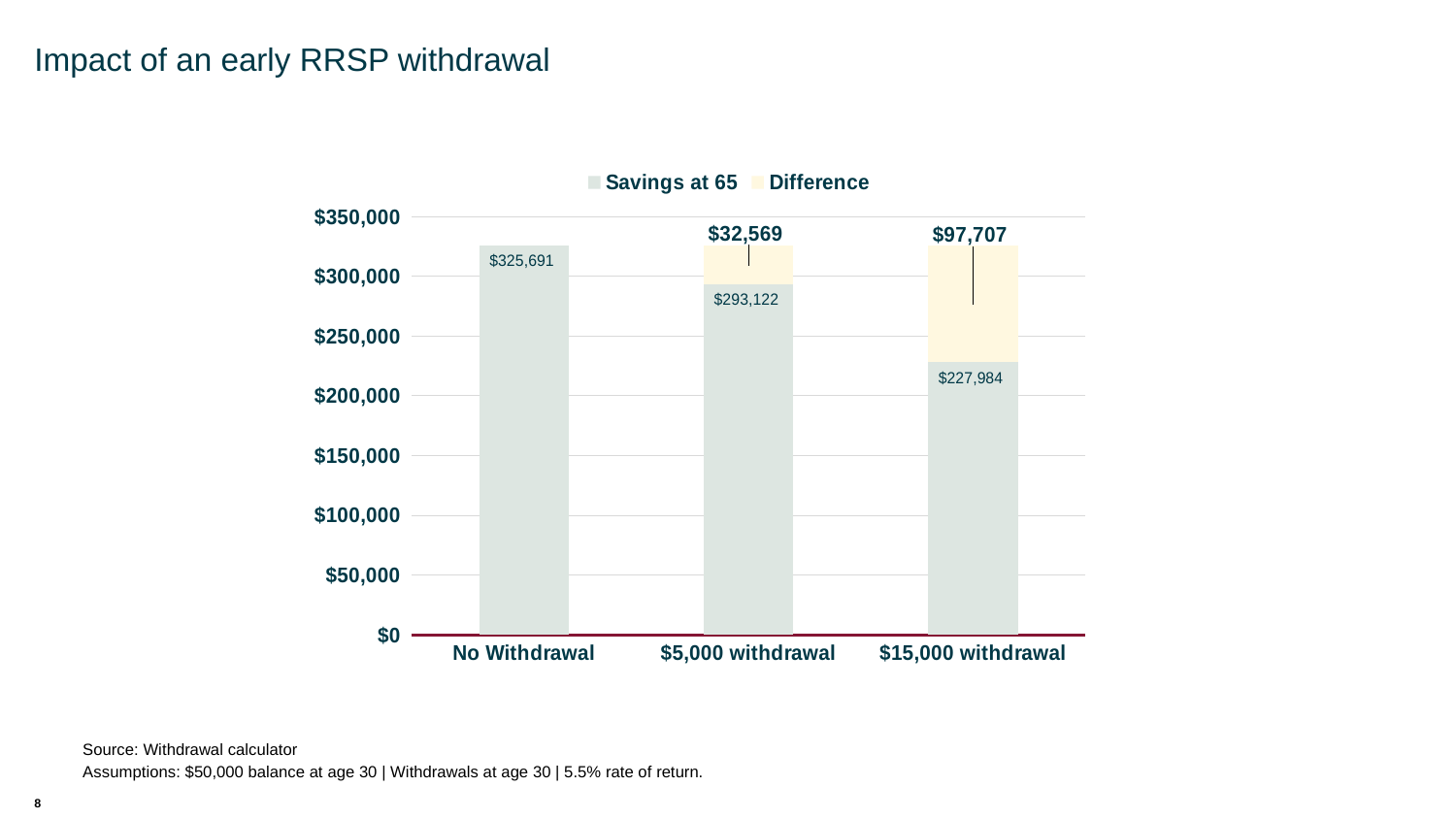

Impact of an early RRSP withdrawal

### Chart

| Category | Savings at 65 | Difference |
|---|---|---|
| No Withdrawal | 325691.0 | 0.0 |
| $5,000 withdrawal | 293122.0 | 32569.0 |
| $15,000 withdrawal | 227984.0 | 97707.0 |
Source: Withdrawal calculator
Assumptions: $50,000 balance at age 30 | Withdrawals at age 30 | 5.5% rate of return.
8